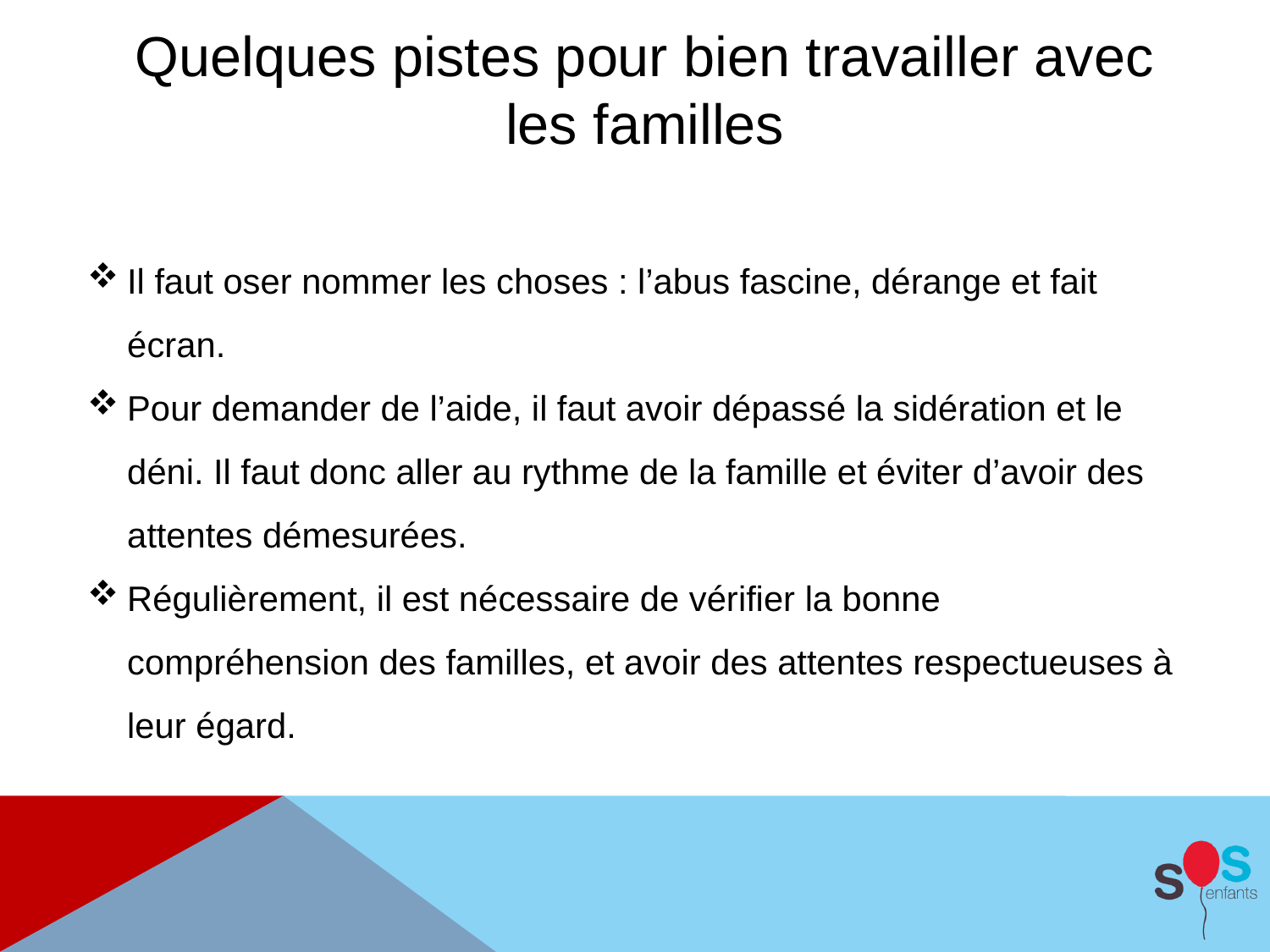

# Quelques pistes pour bien travailler avec les familles
Il faut oser nommer les choses : l’abus fascine, dérange et fait écran.
Pour demander de l’aide, il faut avoir dépassé la sidération et le déni. Il faut donc aller au rythme de la famille et éviter d’avoir des attentes démesurées.
Régulièrement, il est nécessaire de vérifier la bonne compréhension des familles, et avoir des attentes respectueuses à leur égard.